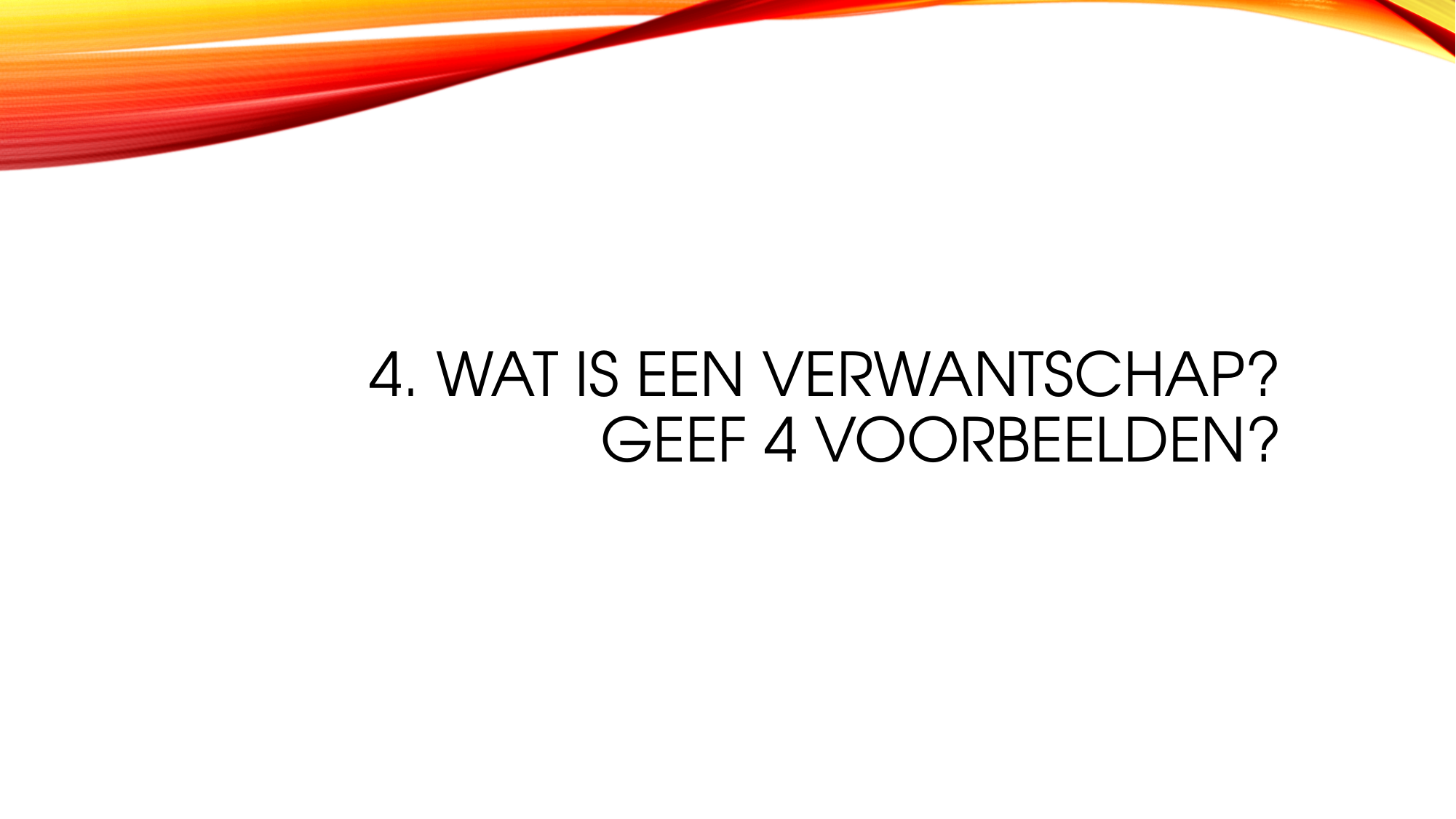

# 4. Wat is een verwantschap? Geef 4 voorbeelden?